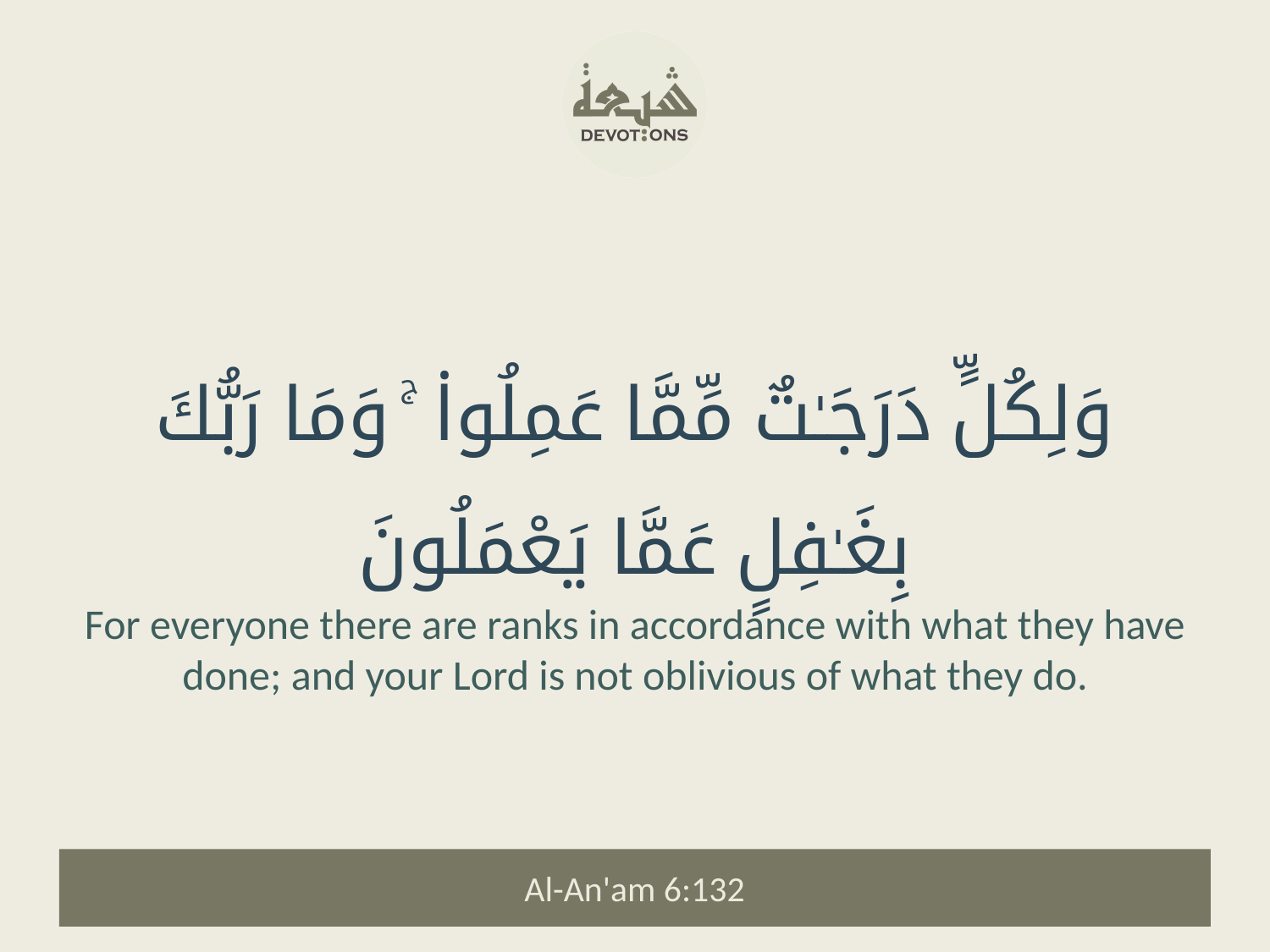

وَلِكُلٍّ دَرَجَـٰتٌ مِّمَّا عَمِلُوا۟ ۚ وَمَا رَبُّكَ بِغَـٰفِلٍ عَمَّا يَعْمَلُونَ
For everyone there are ranks in accordance with what they have done; and your Lord is not oblivious of what they do.
Al-An'am 6:132